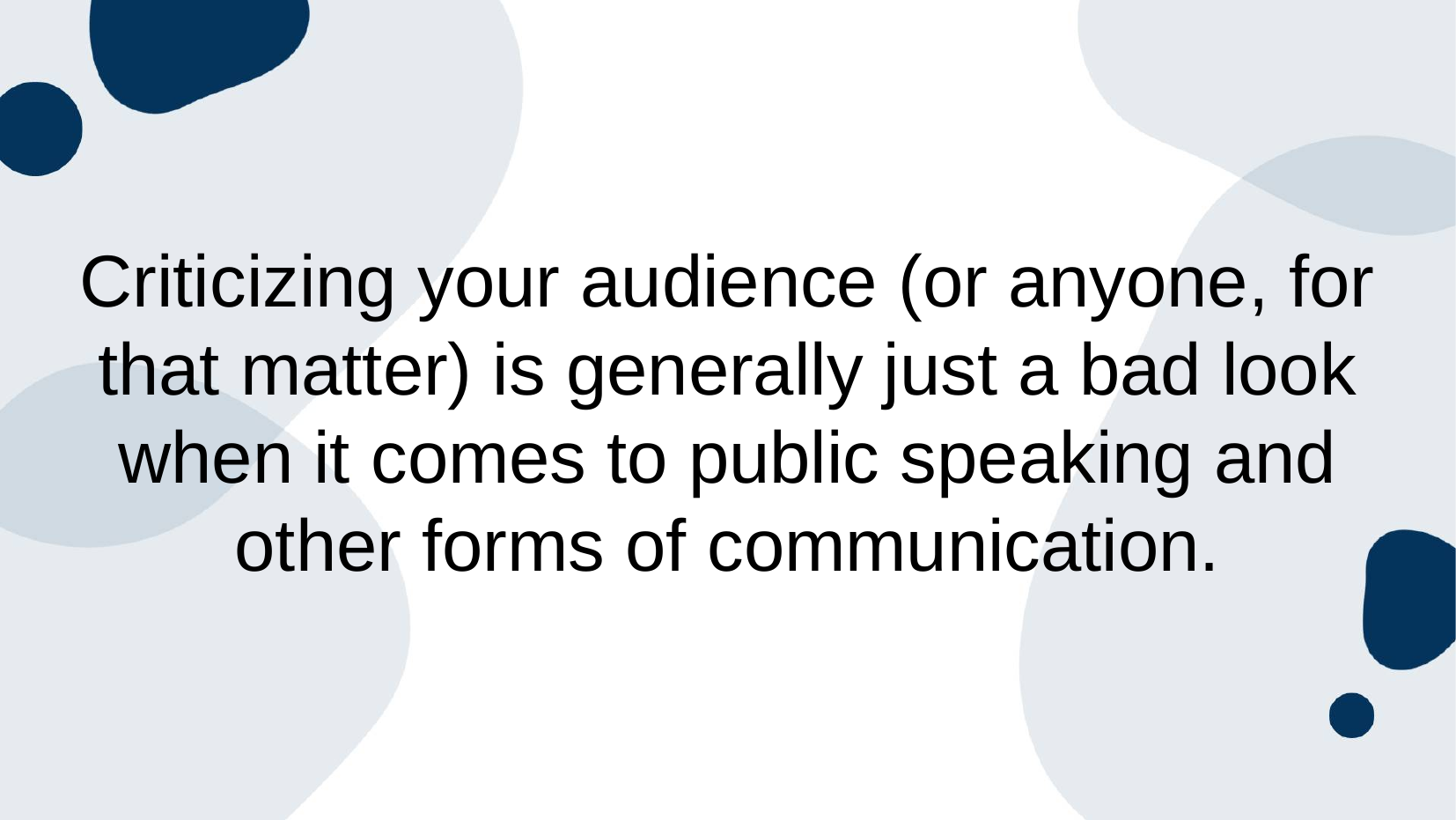

# Criticizing your audience (or anyone, for that matter) is generally just a bad look when it comes to public speaking and other forms of communication.